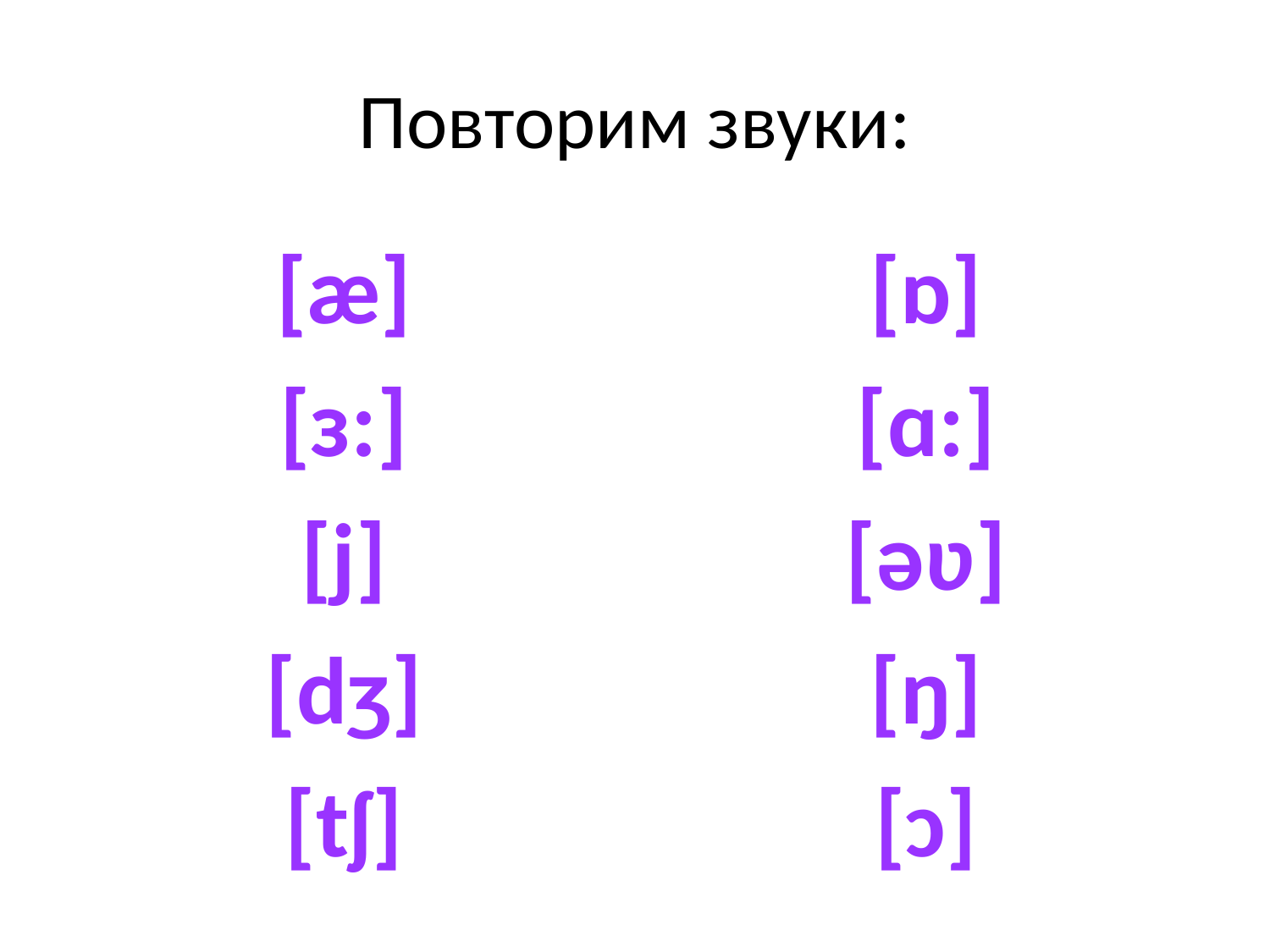

# Повторим звуки:
[æ]
[ɜ:]
[j]
[dʒ]
[tʃ]
[ɒ]
[ɑ:]
[əʋ]
[ŋ]
[ɔ]